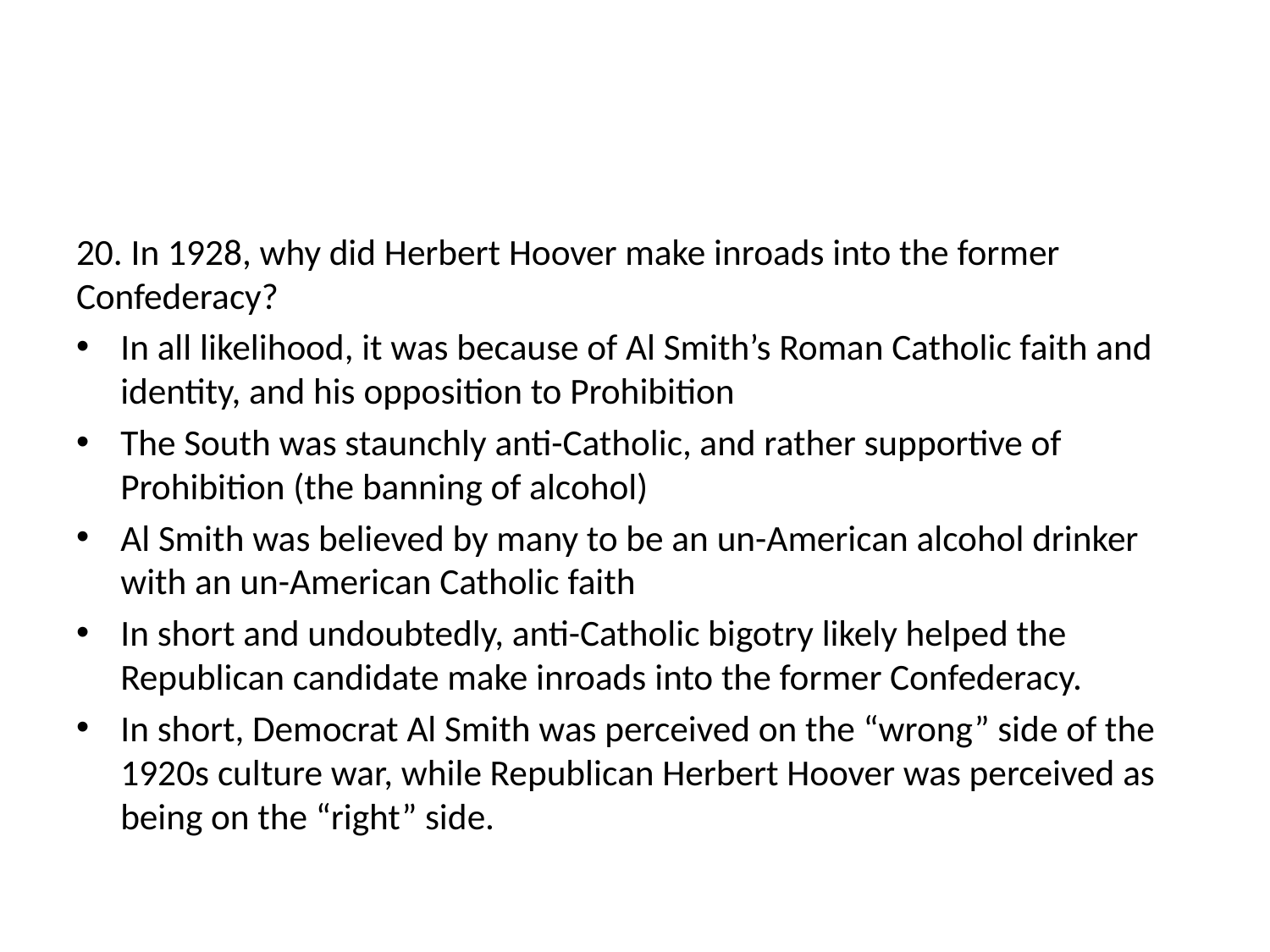

#
20. In 1928, why did Herbert Hoover make inroads into the former Confederacy?
In all likelihood, it was because of Al Smith’s Roman Catholic faith and identity, and his opposition to Prohibition
The South was staunchly anti-Catholic, and rather supportive of Prohibition (the banning of alcohol)
Al Smith was believed by many to be an un-American alcohol drinker with an un-American Catholic faith
In short and undoubtedly, anti-Catholic bigotry likely helped the Republican candidate make inroads into the former Confederacy.
In short, Democrat Al Smith was perceived on the “wrong” side of the 1920s culture war, while Republican Herbert Hoover was perceived as being on the “right” side.